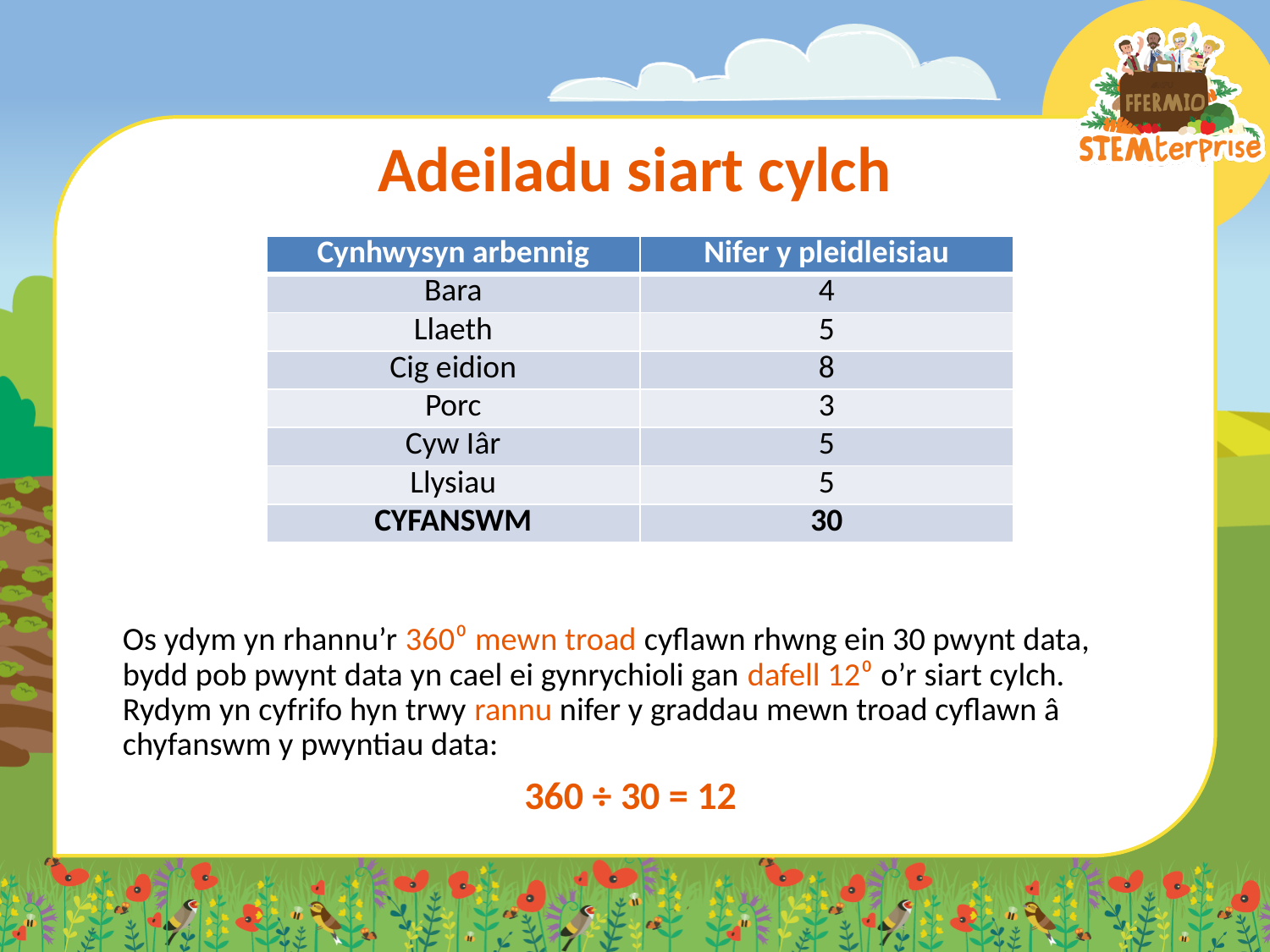

# Adeiladu siart cylch
| Cynhwysyn arbennig | Nifer y pleidleisiau |
| --- | --- |
| Bara | 4 |
| Llaeth | 5 |
| Cig eidion | 8 |
| Porc | 3 |
| Cyw Iâr | 5 |
| Llysiau | 5 |
| CYFANSWM | 30 |
Os ydym yn rhannu’r 360⁰ mewn troad cyflawn rhwng ein 30 pwynt data, bydd pob pwynt data yn cael ei gynrychioli gan dafell 12⁰ o’r siart cylch. Rydym yn cyfrifo hyn trwy rannu nifer y graddau mewn troad cyflawn â chyfanswm y pwyntiau data:
360 ÷ 30 = 12